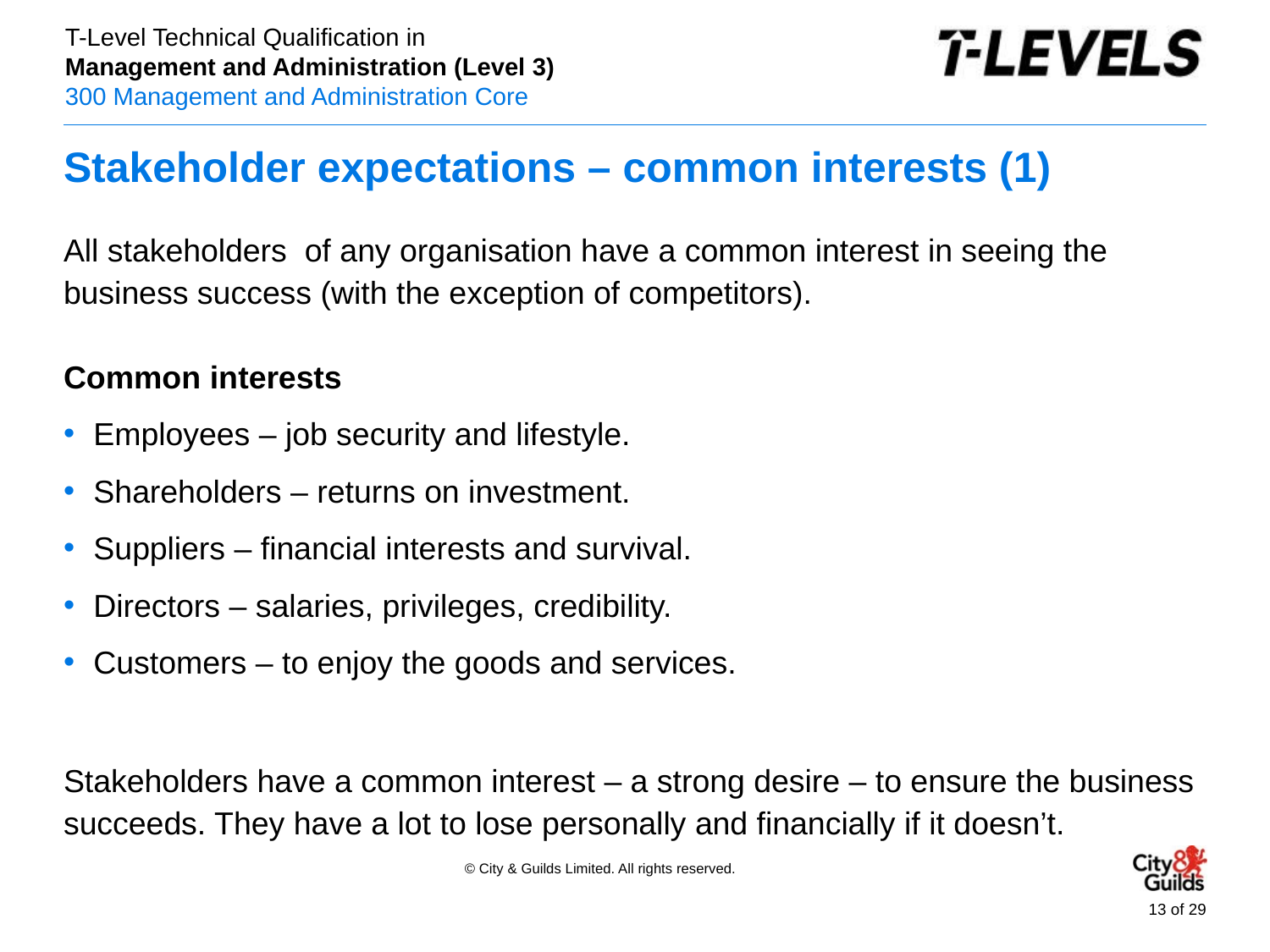

# Stakeholder expectations – common interests (1)
All stakeholders  of any organisation have a common interest in seeing the business success (with the exception of competitors).

Common interests
Employees – job security and lifestyle.
Shareholders – returns on investment.
Suppliers – financial interests and survival.
Directors – salaries, privileges, credibility.
Customers – to enjoy the goods and services.

Stakeholders have a common interest – a strong desire – to ensure the business succeeds. They have a lot to lose personally and financially if it doesn’t.